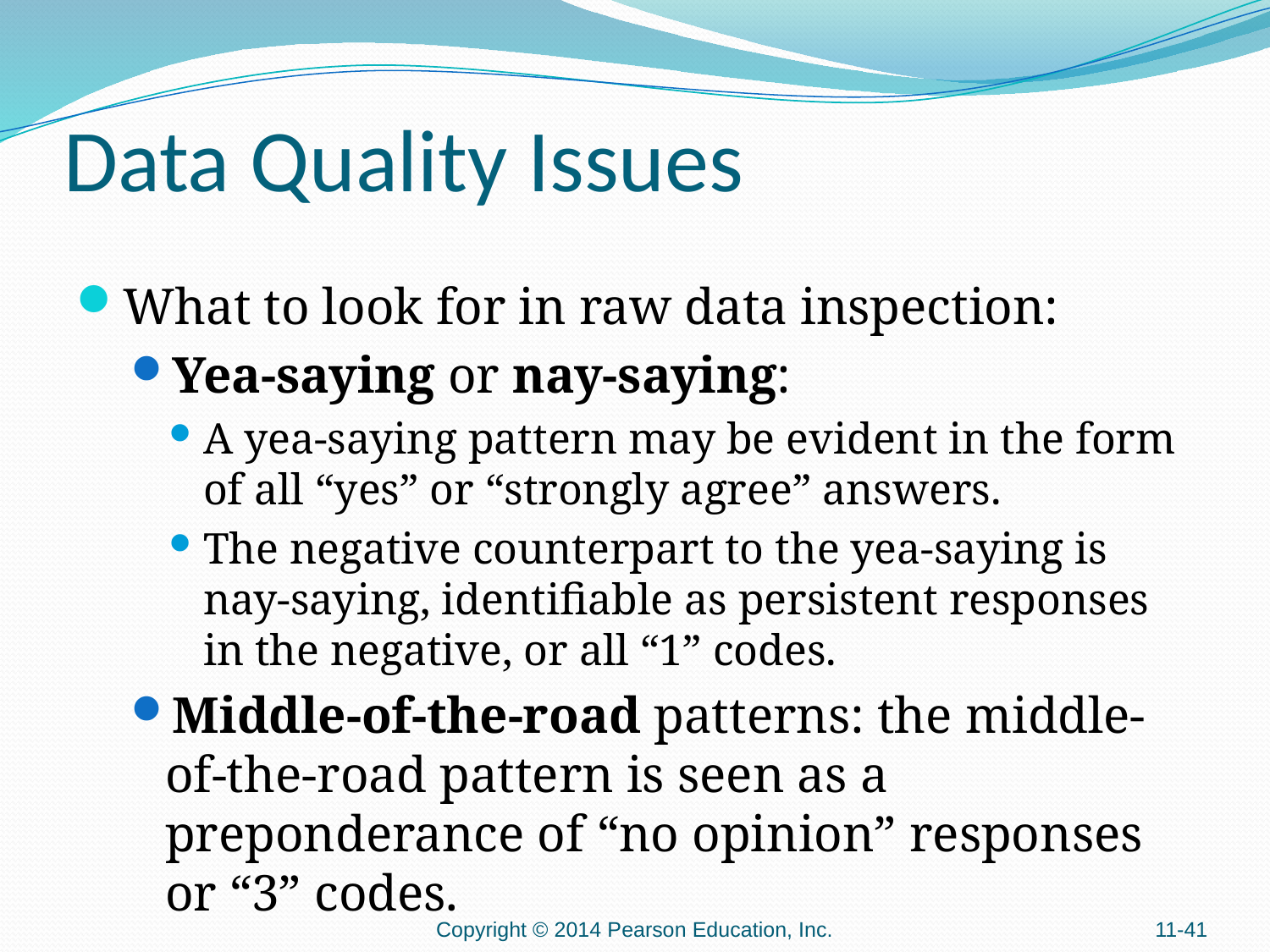

# Data Quality Issues
What to look for in raw data inspection:
Yea-saying or nay-saying:
A yea-saying pattern may be evident in the form of all “yes” or “strongly agree” answers.
The negative counterpart to the yea-saying is nay-saying, identifiable as persistent responses in the negative, or all “1” codes.
Middle-of-the-road patterns: the middle-of-the-road pattern is seen as a preponderance of “no opinion” responses or “3” codes.